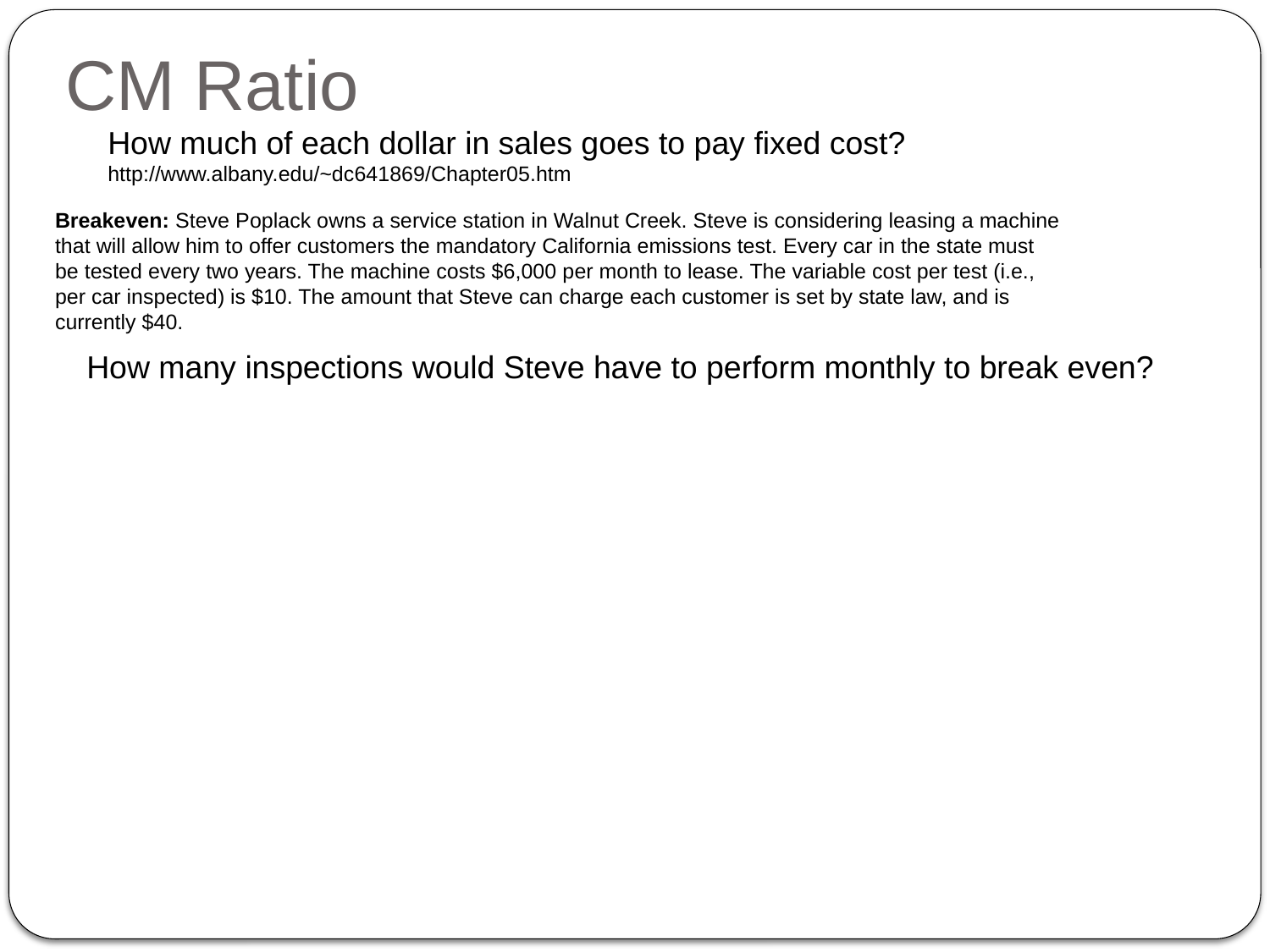

# CM Ratio
How much of each dollar in sales goes to pay fixed cost?
http://www.albany.edu/~dc641869/Chapter05.htm

Breakeven: Steve Poplack owns a service station in Walnut Creek. Steve is considering leasing a machine that will allow him to offer customers the mandatory California emissions test. Every car in the state must be tested every two years. The machine costs $6,000 per month to lease. The variable cost per test (i.e., per car inspected) is $10. The amount that Steve can charge each customer is set by state law, and is currently $40.
How many inspections would Steve have to perform monthly to break even?